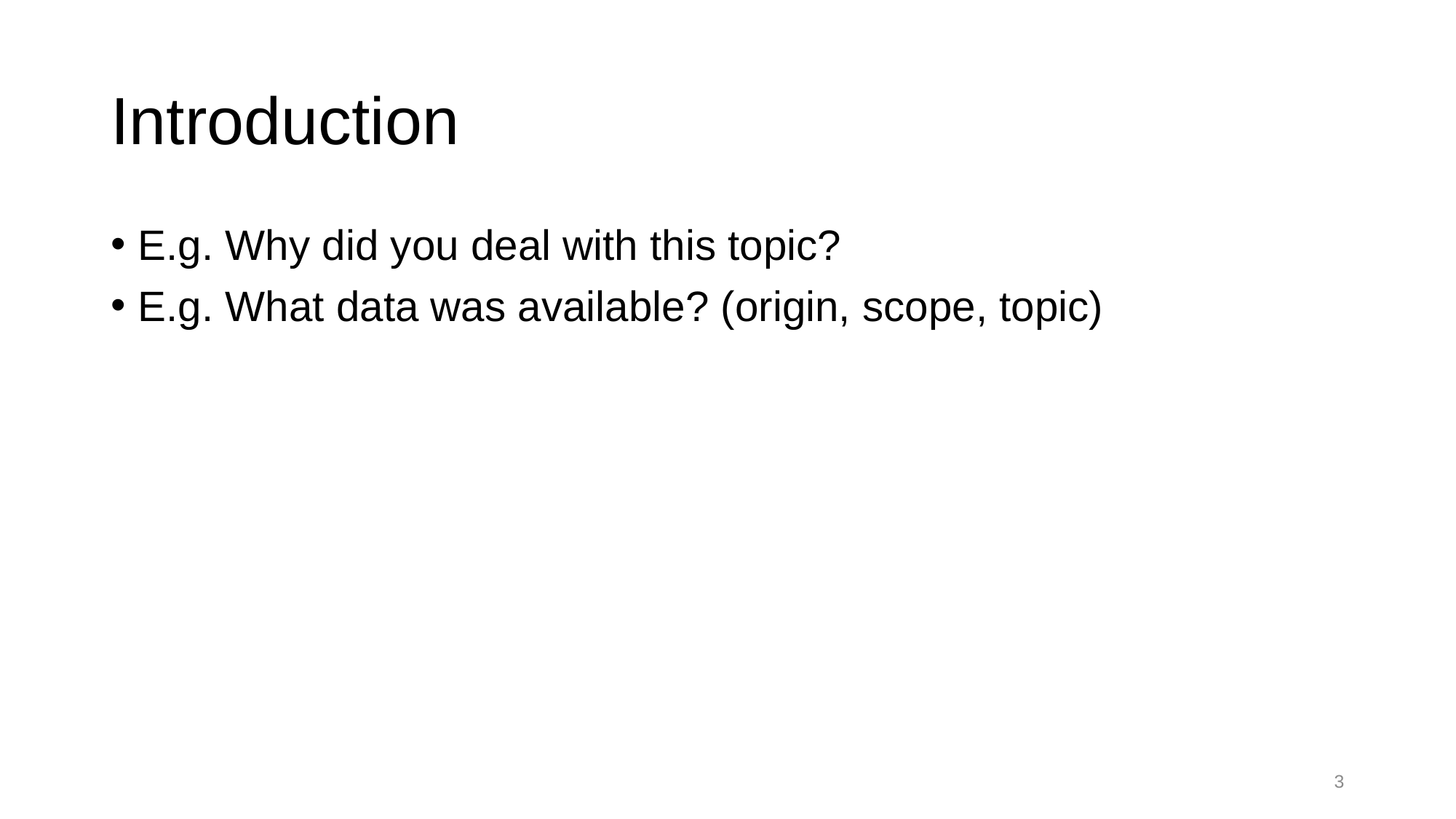

# Introduction
E.g. Why did you deal with this topic?
E.g. What data was available? (origin, scope, topic)
3